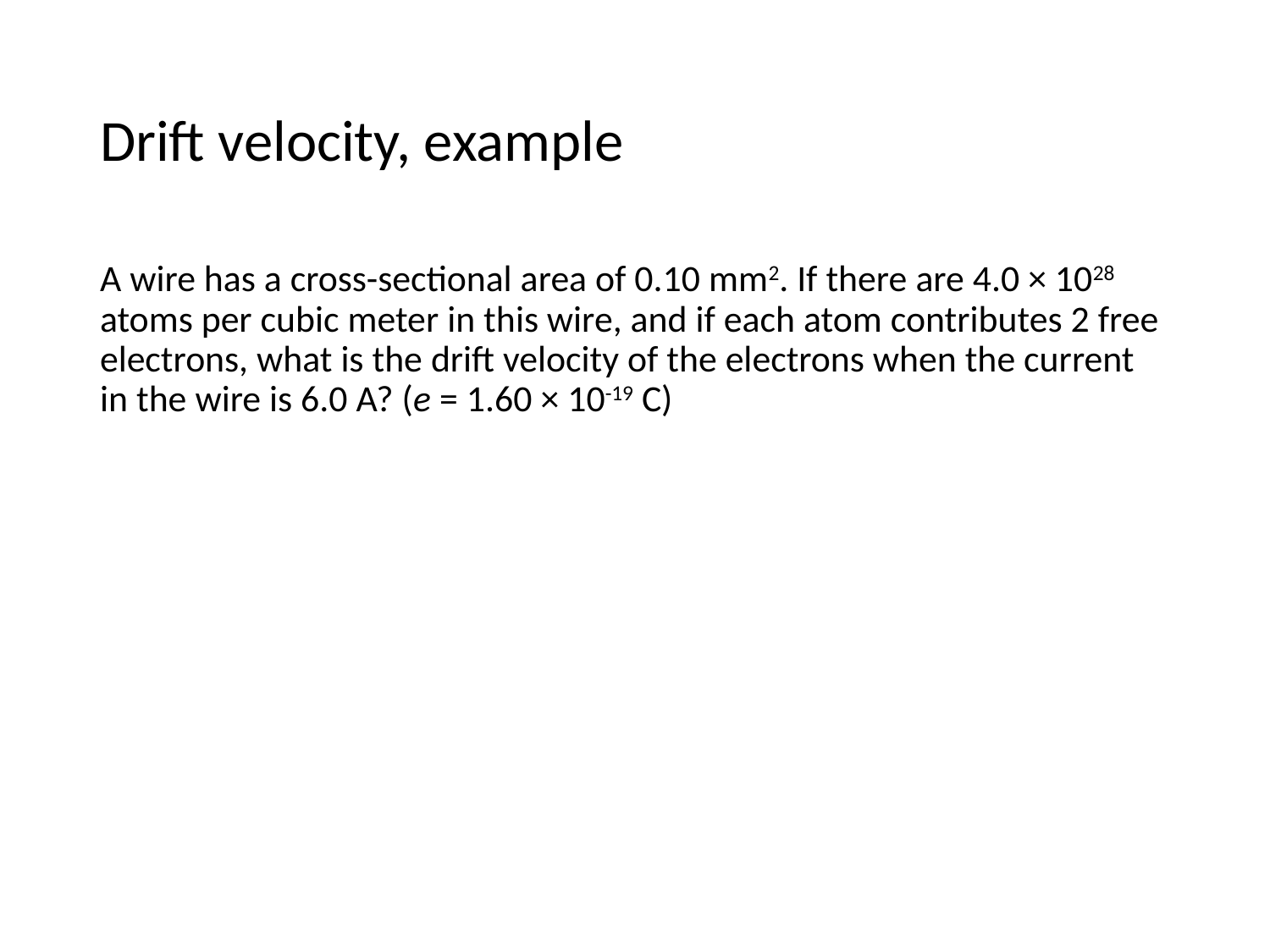

# Drift velocity, example
A wire has a cross-sectional area of 0.10 mm2. If there are 4.0 × 1028 atoms per cubic meter in this wire, and if each atom contributes 2 free electrons, what is the drift velocity of the electrons when the current in the wire is 6.0 A? (e = 1.60 × 10-19 C)